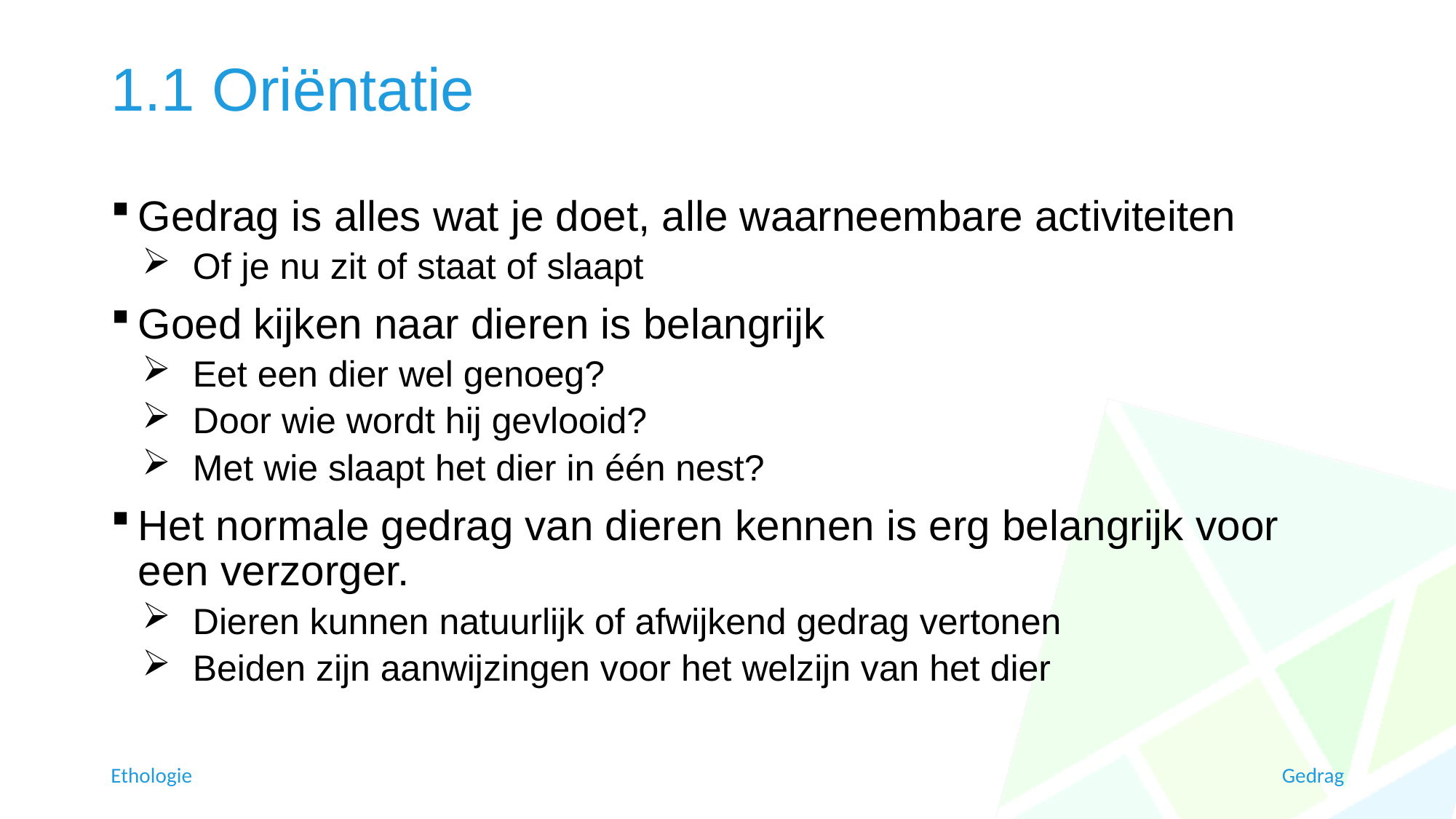

# 1.1 Oriëntatie
Gedrag is alles wat je doet, alle waarneembare activiteiten
Of je nu zit of staat of slaapt
Goed kijken naar dieren is belangrijk
Eet een dier wel genoeg?
Door wie wordt hij gevlooid?
Met wie slaapt het dier in één nest?
Het normale gedrag van dieren kennen is erg belangrijk voor een verzorger.
Dieren kunnen natuurlijk of afwijkend gedrag vertonen
Beiden zijn aanwijzingen voor het welzijn van het dier

Ethologie
Gedrag